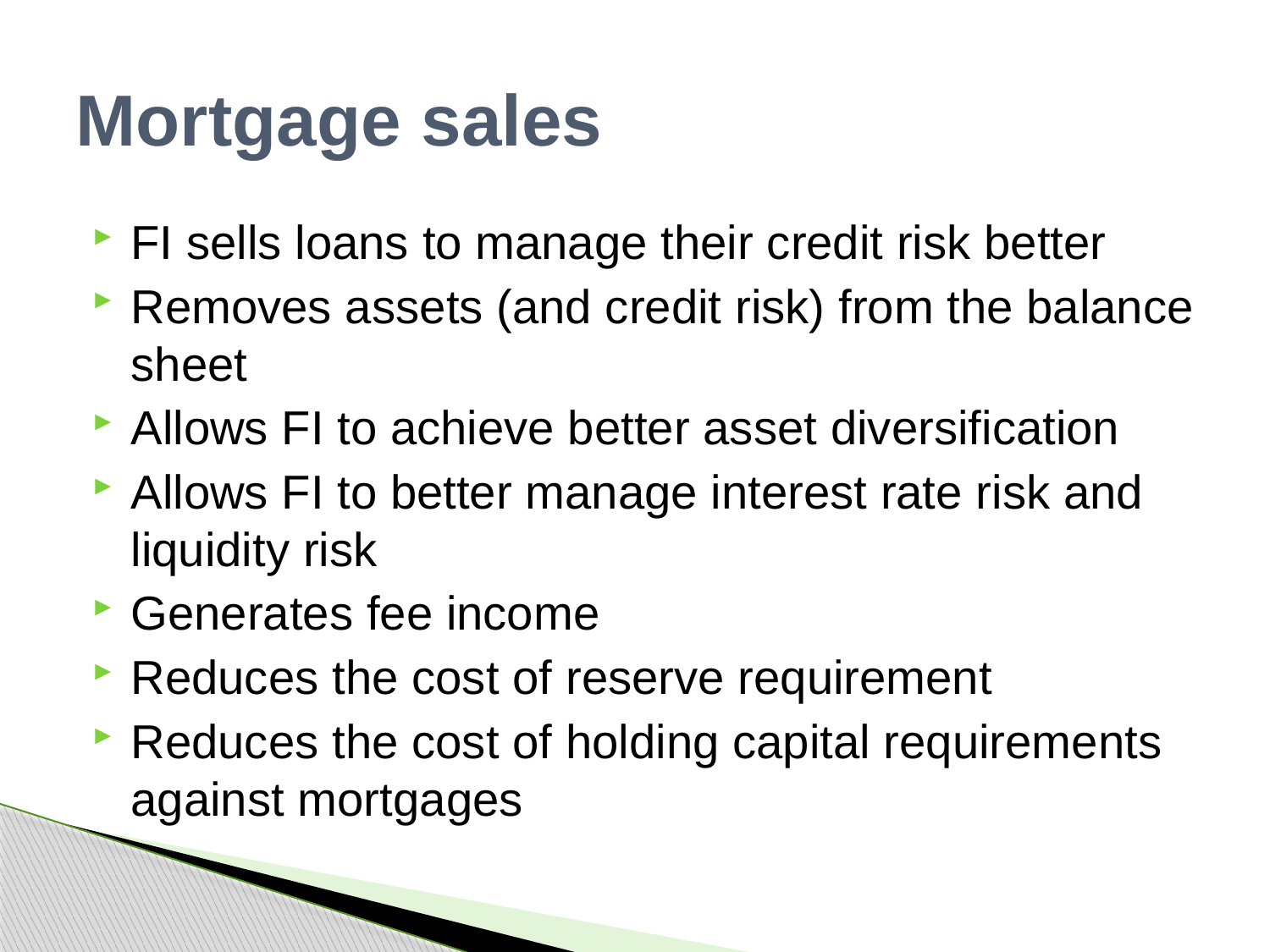

# Mortgage sales
FI sells loans to manage their credit risk better
Removes assets (and credit risk) from the balance sheet
Allows FI to achieve better asset diversification
Allows FI to better manage interest rate risk and liquidity risk
Generates fee income
Reduces the cost of reserve requirement
Reduces the cost of holding capital requirements against mortgages